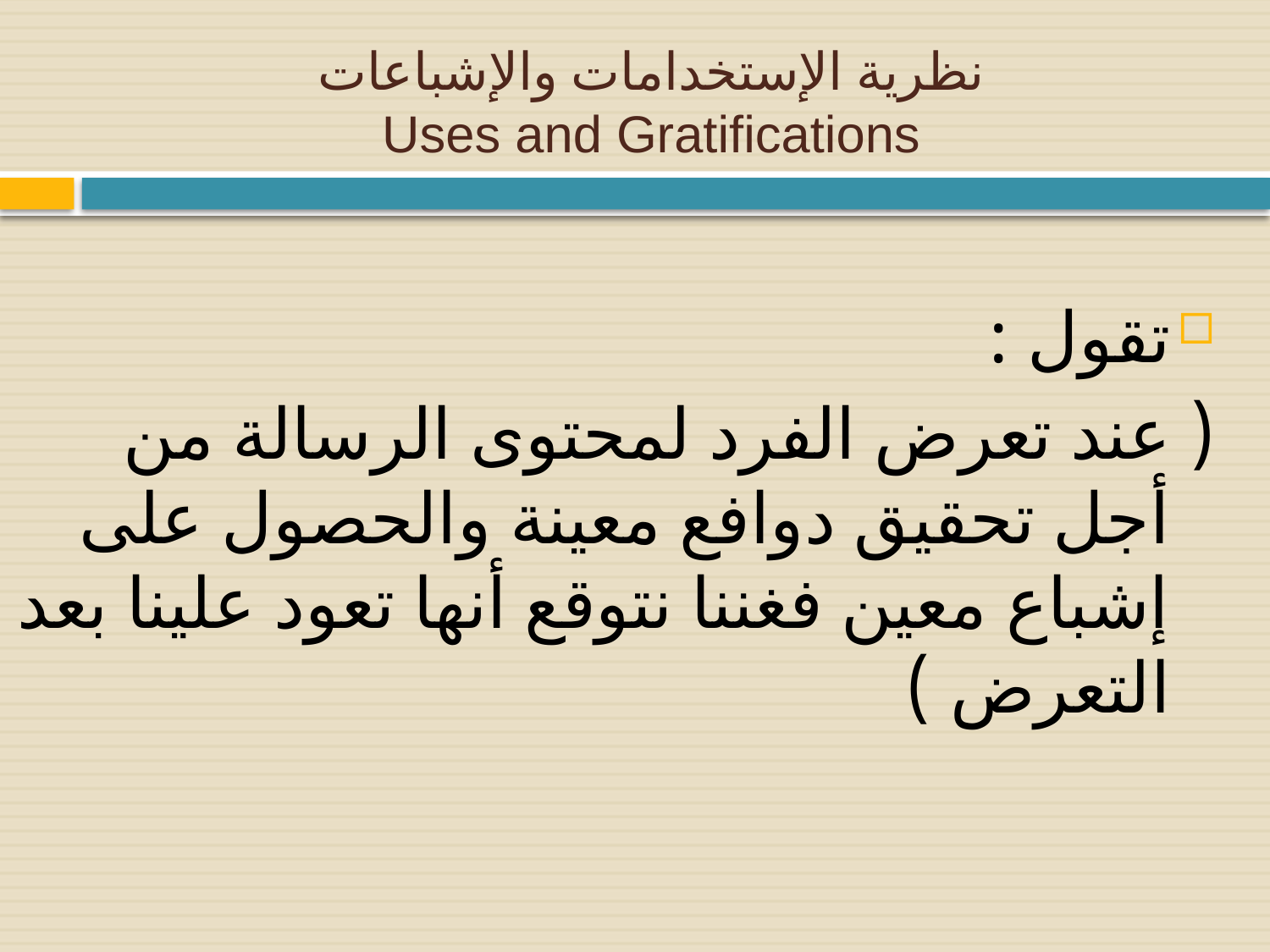

# نظرية الإستخدامات والإشباعات Uses and Gratifications
تقول :
( عند تعرض الفرد لمحتوى الرسالة من أجل تحقيق دوافع معينة والحصول على إشباع معين فغننا نتوقع أنها تعود علينا بعد التعرض )